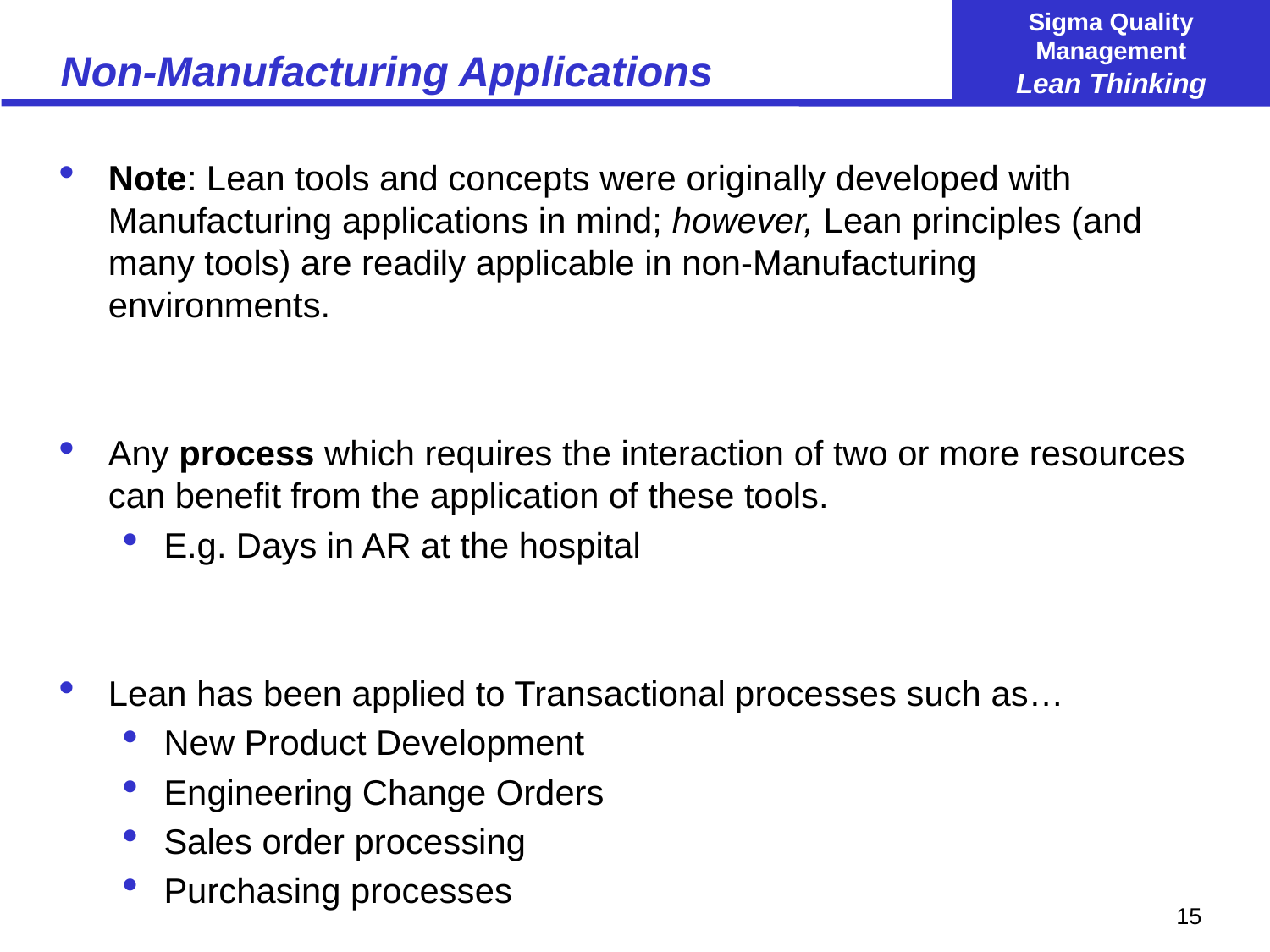

# Non-Manufacturing Applications
Note: Lean tools and concepts were originally developed with Manufacturing applications in mind; however, Lean principles (and many tools) are readily applicable in non-Manufacturing environments.

Any process which requires the interaction of two or more resources can benefit from the application of these tools.
E.g. Days in AR at the hospital

Lean has been applied to Transactional processes such as…
New Product Development
Engineering Change Orders
Sales order processing
Purchasing processes